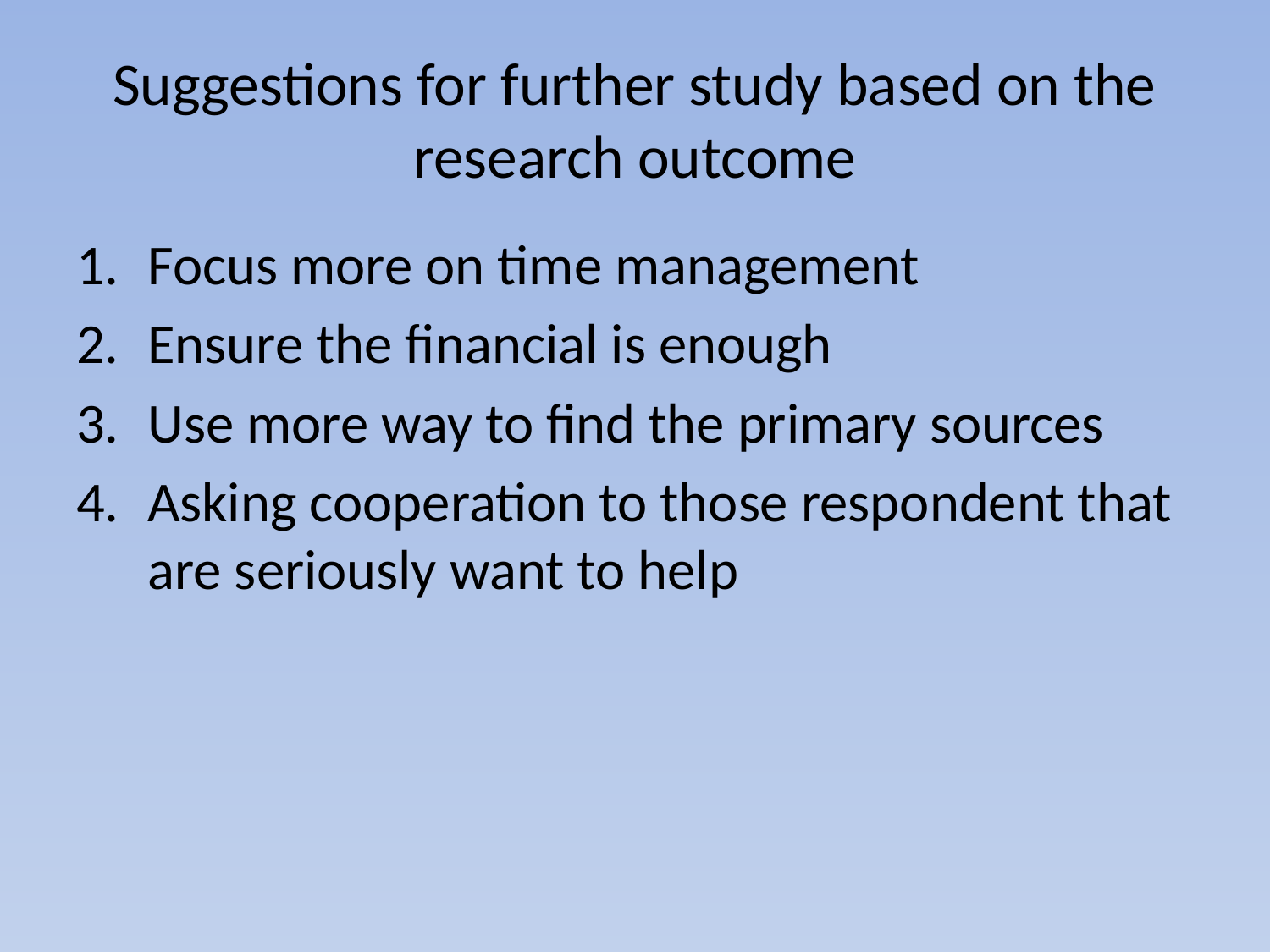

# Suggestions for further study based on the research outcome
Focus more on time management
Ensure the financial is enough
Use more way to find the primary sources
Asking cooperation to those respondent that are seriously want to help